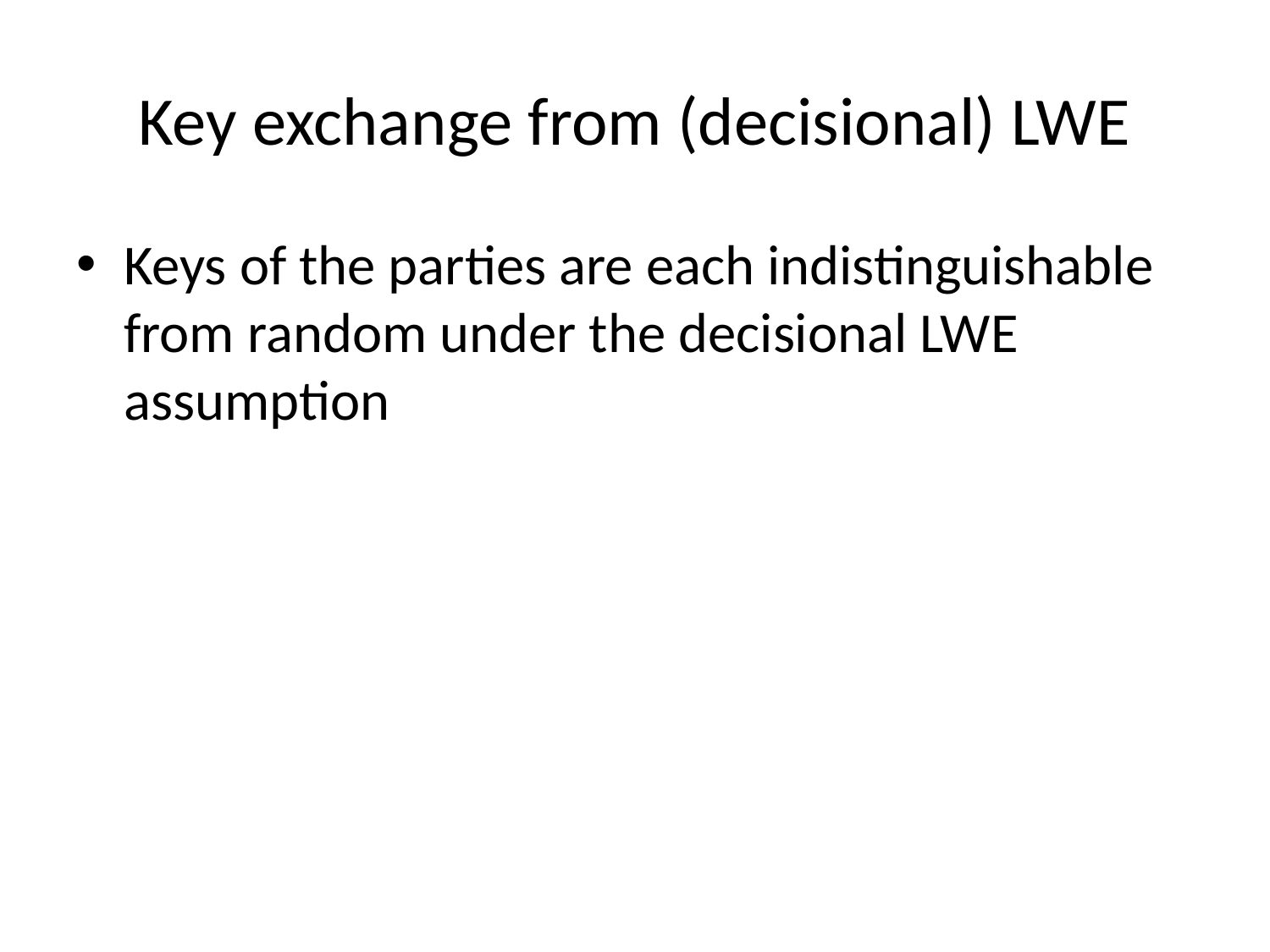

# Key exchange from (decisional) LWE
Keys of the parties are each indistinguishable from random under the decisional LWE assumption